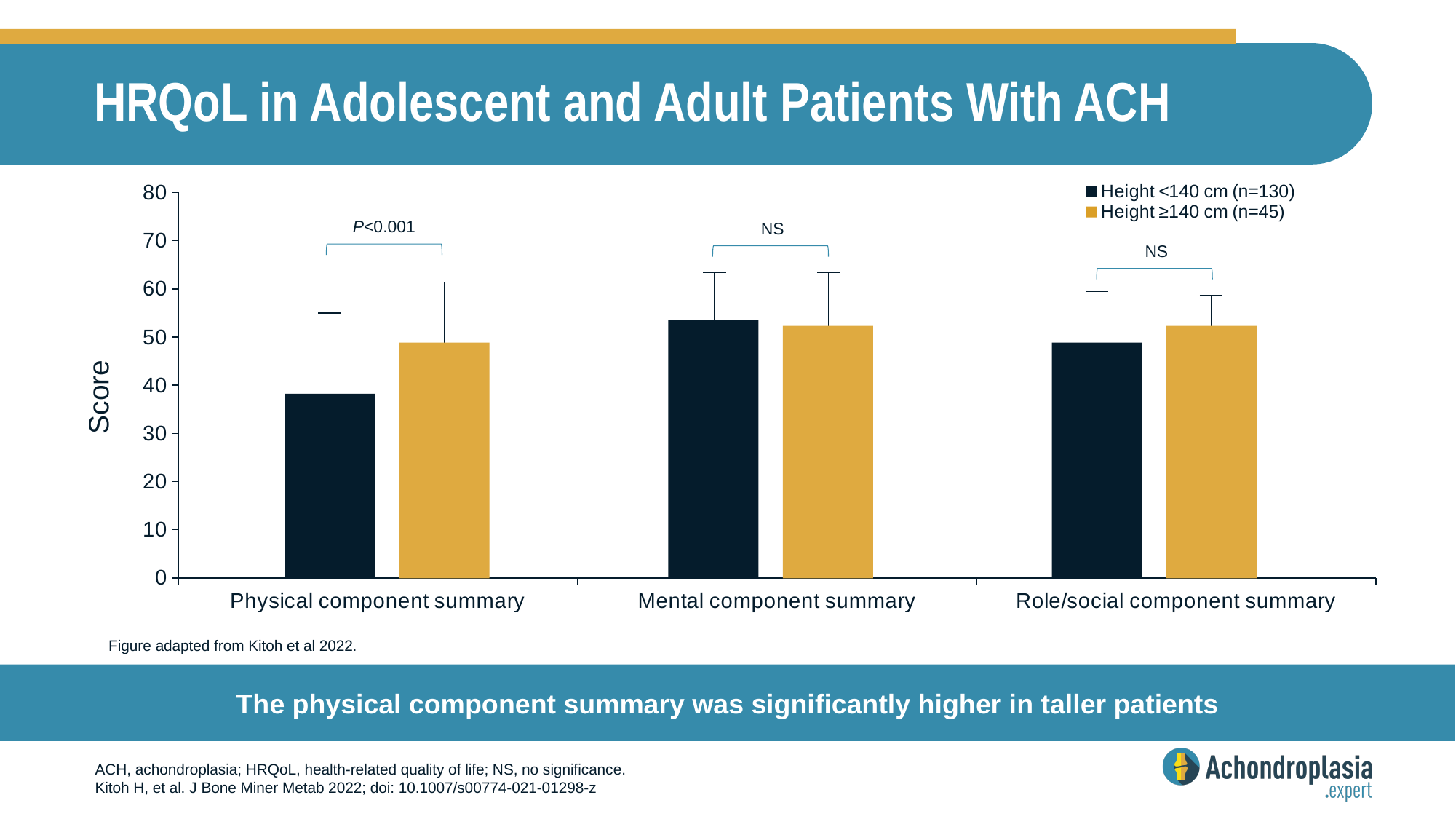

# HRQoL in Adolescent and Adult Patients With ACH

### Chart

| Category | Height <140 cm (n=130) | Height ≥140 cm (n=45) |
|---|---|---|
| Physical component summary | None | None |
| Mental component summary | None | None |
| Role/social component summary | None | None |

P<0.001
NS

NS

Score

Figure adapted from Kitoh et al 2022.
The physical component summary was significantly higher in taller patients
ACH, achondroplasia; HRQoL, health-related quality of life; NS, no significance.
Kitoh H, et al. J Bone Miner Metab 2022; doi: 10.1007/s00774-021-01298-z